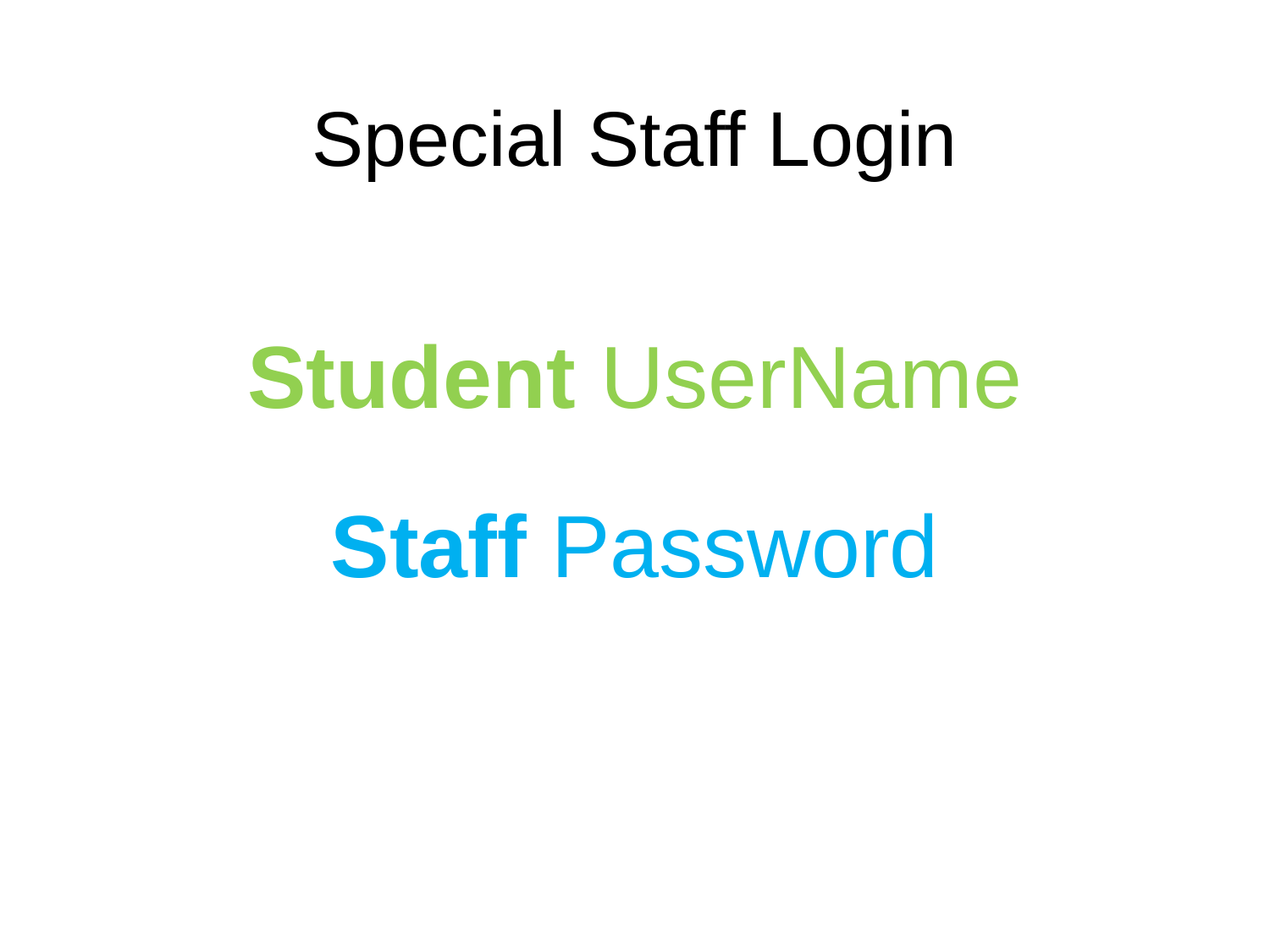

# Special Staff Login
Student UserName

Staff Password